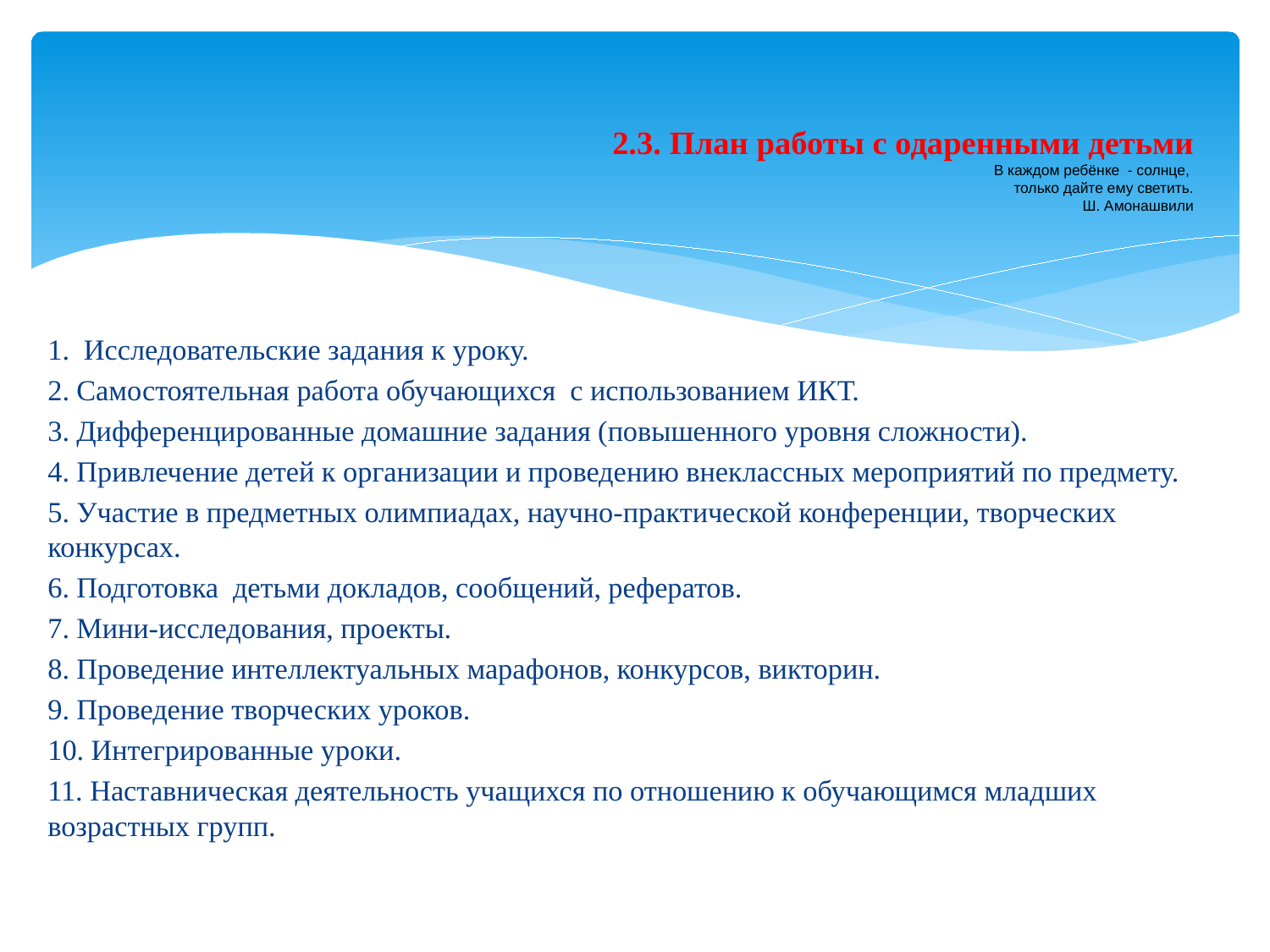

# 2.3. План работы с одаренными детьми В каждом ребёнке  - солнце, только дайте ему светить. Ш. Амонашвили

1.  Исследовательские задания к уроку.
2. Самостоятельная работа обучающихся  с использованием ИКТ.
3. Дифференцированные домашние задания (повышенного уровня сложности).
4. Привлечение детей к организации и проведению внеклассных мероприятий по предмету.
5. Участие в предметных олимпиадах, научно-практической конференции, творческих конкурсах.
6. Подготовка  детьми докладов, сообщений, рефератов.
7. Мини-исследования, проекты.
8. Проведение интеллектуальных марафонов, конкурсов, викторин.
9. Проведение творческих уроков.
10. Интегрированные уроки.
11. Наставническая деятельность учащихся по отношению к обучающимся младших возрастных групп.